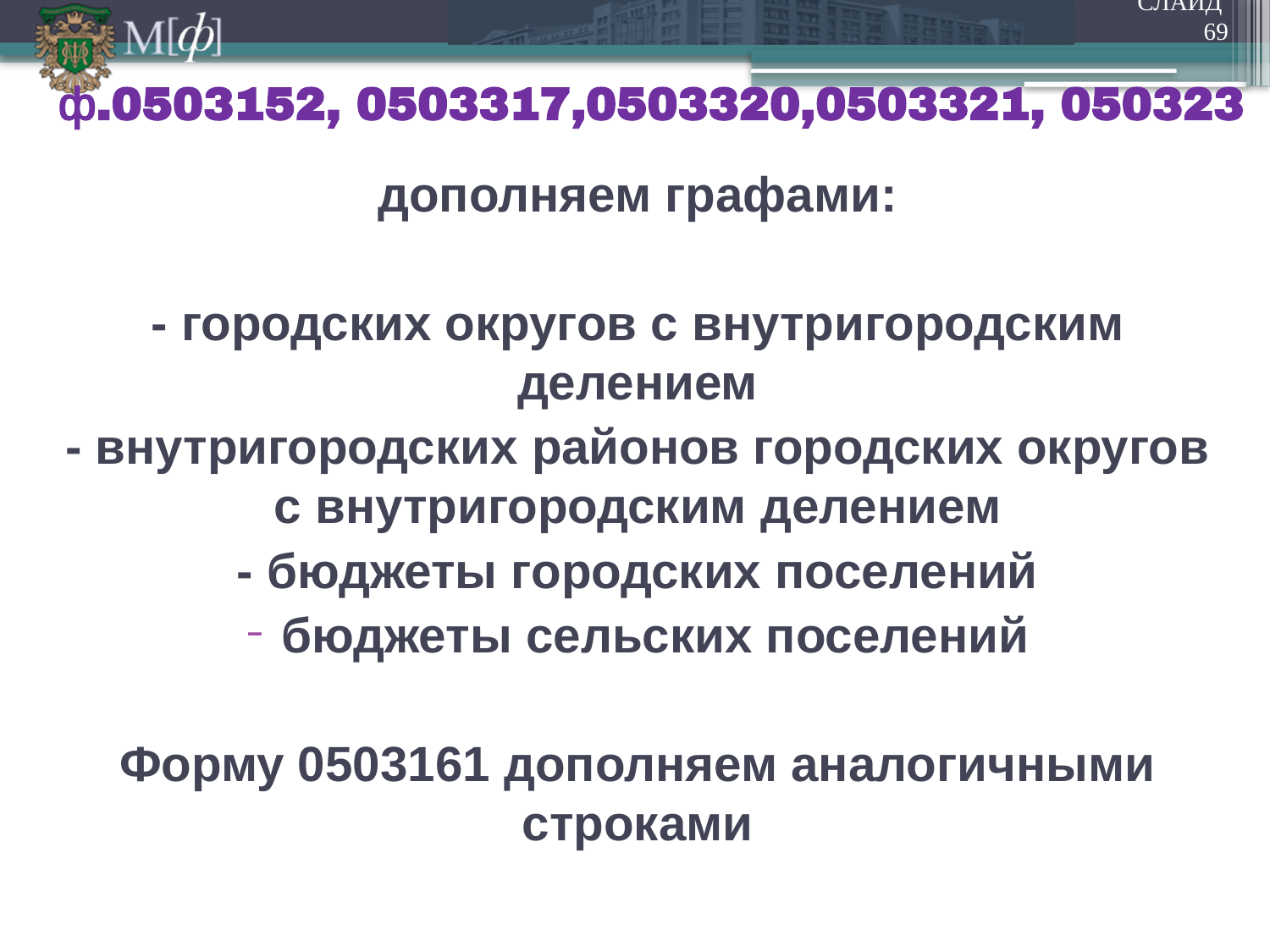

СЛАЙД 69
# ф.0503152, 0503317,0503320,0503321, 050323
дополняем графами:

- городских округов с внутригородским делением
- внутригородских районов городских округов с внутригородским делением
- бюджеты городских поселений
бюджеты сельских поселений

Форму 0503161 дополняем аналогичными строками